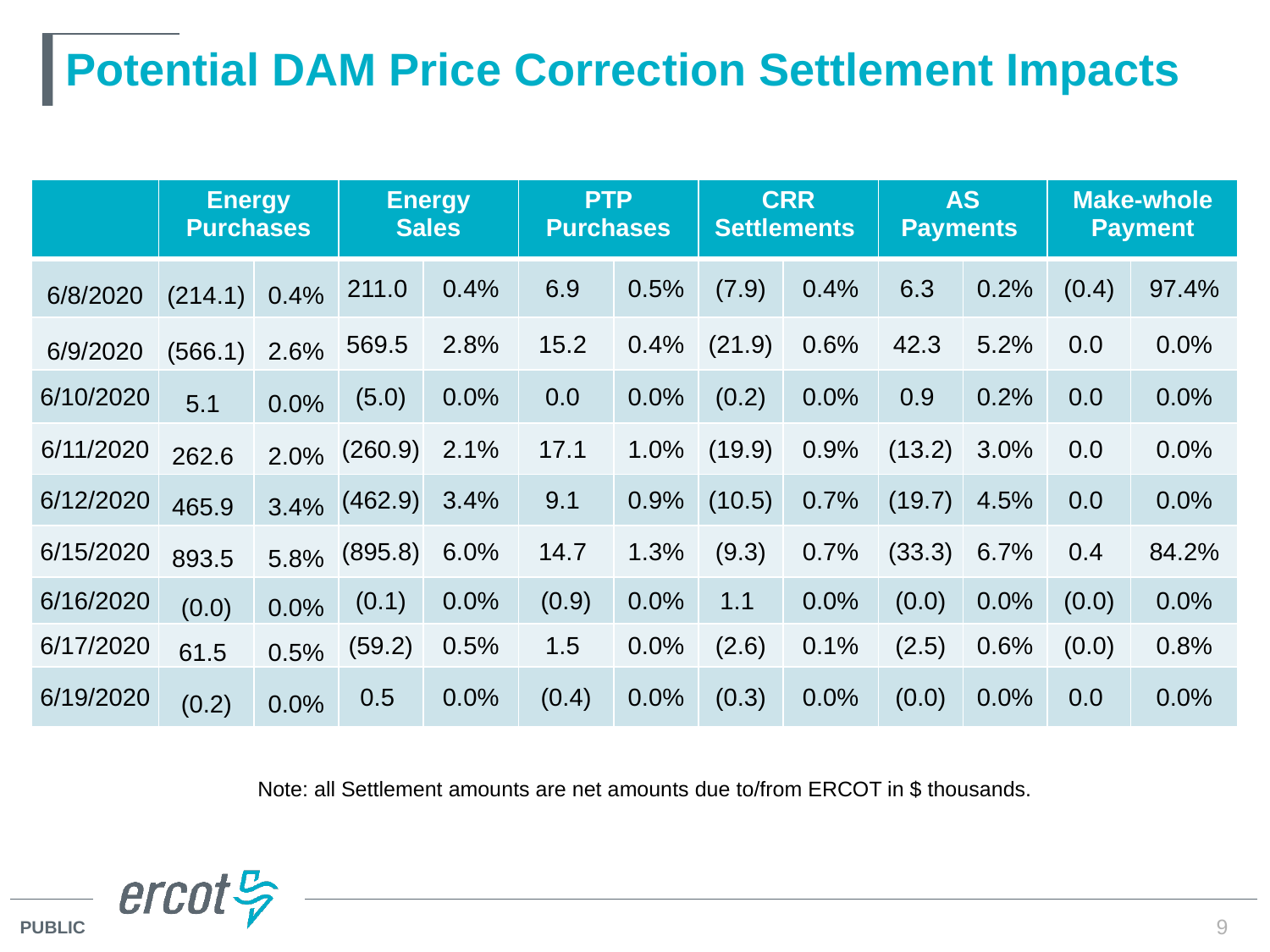

# Potential DAM Price Correction Settlement Impacts
|  | Energy Purchases |  | Energy Sales |  | PTP Purchases |  | CRR Settlements |  | AS Payments |  | Make-whole Payment |  |
| --- | --- | --- | --- | --- | --- | --- | --- | --- | --- | --- | --- | --- |
| 6/8/2020 | (214.1) | 0.4% | 211.0 | 0.4% | 6.9 | 0.5% | (7.9) | 0.4% | 6.3 | 0.2% | (0.4) | 97.4% |
| 6/9/2020 | (566.1) | 2.6% | 569.5 | 2.8% | 15.2 | 0.4% | (21.9) | 0.6% | 42.3 | 5.2% | 0.0 | 0.0% |
| 6/10/2020 | 5.1 | 0.0% | (5.0) | 0.0% | 0.0 | 0.0% | (0.2) | 0.0% | 0.9 | 0.2% | 0.0 | 0.0% |
| 6/11/2020 | 262.6 | 2.0% | (260.9) | 2.1% | 17.1 | 1.0% | (19.9) | 0.9% | (13.2) | 3.0% | 0.0 | 0.0% |
| 6/12/2020 | 465.9 | 3.4% | (462.9) | 3.4% | 9.1 | 0.9% | (10.5) | 0.7% | (19.7) | 4.5% | 0.0 | 0.0% |
| 6/15/2020 | 893.5 | 5.8% | (895.8) | 6.0% | 14.7 | 1.3% | (9.3) | 0.7% | (33.3) | 6.7% | 0.4 | 84.2% |
| 6/16/2020 | (0.0) | 0.0% | (0.1) | 0.0% | (0.9) | 0.0% | 1.1 | 0.0% | (0.0) | 0.0% | (0.0) | 0.0% |
| 6/17/2020 | 61.5 | 0.5% | (59.2) | 0.5% | 1.5 | 0.0% | (2.6) | 0.1% | (2.5) | 0.6% | (0.0) | 0.8% |
| 6/19/2020 | (0.2) | 0.0% | 0.5 | 0.0% | (0.4) | 0.0% | (0.3) | 0.0% | (0.0) | 0.0% | 0.0 | 0.0% |
Note: all Settlement amounts are net amounts due to/from ERCOT in $ thousands.
9